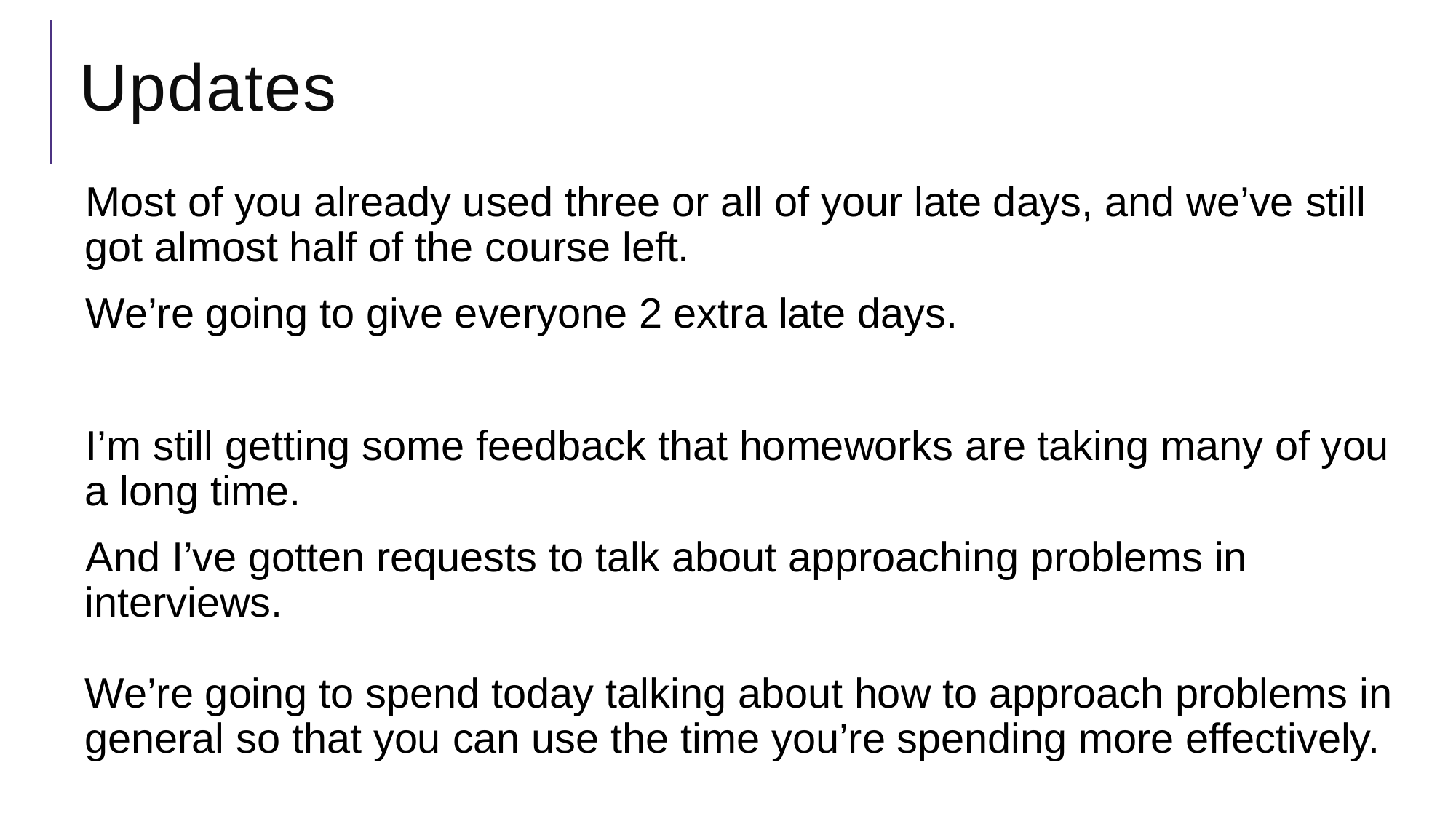

# Updates
Most of you already used three or all of your late days, and we’ve still got almost half of the course left.
We’re going to give everyone 2 extra late days.

I’m still getting some feedback that homeworks are taking many of you a long time.
And I’ve gotten requests to talk about approaching problems in interviews.
We’re going to spend today talking about how to approach problems in general so that you can use the time you’re spending more effectively.